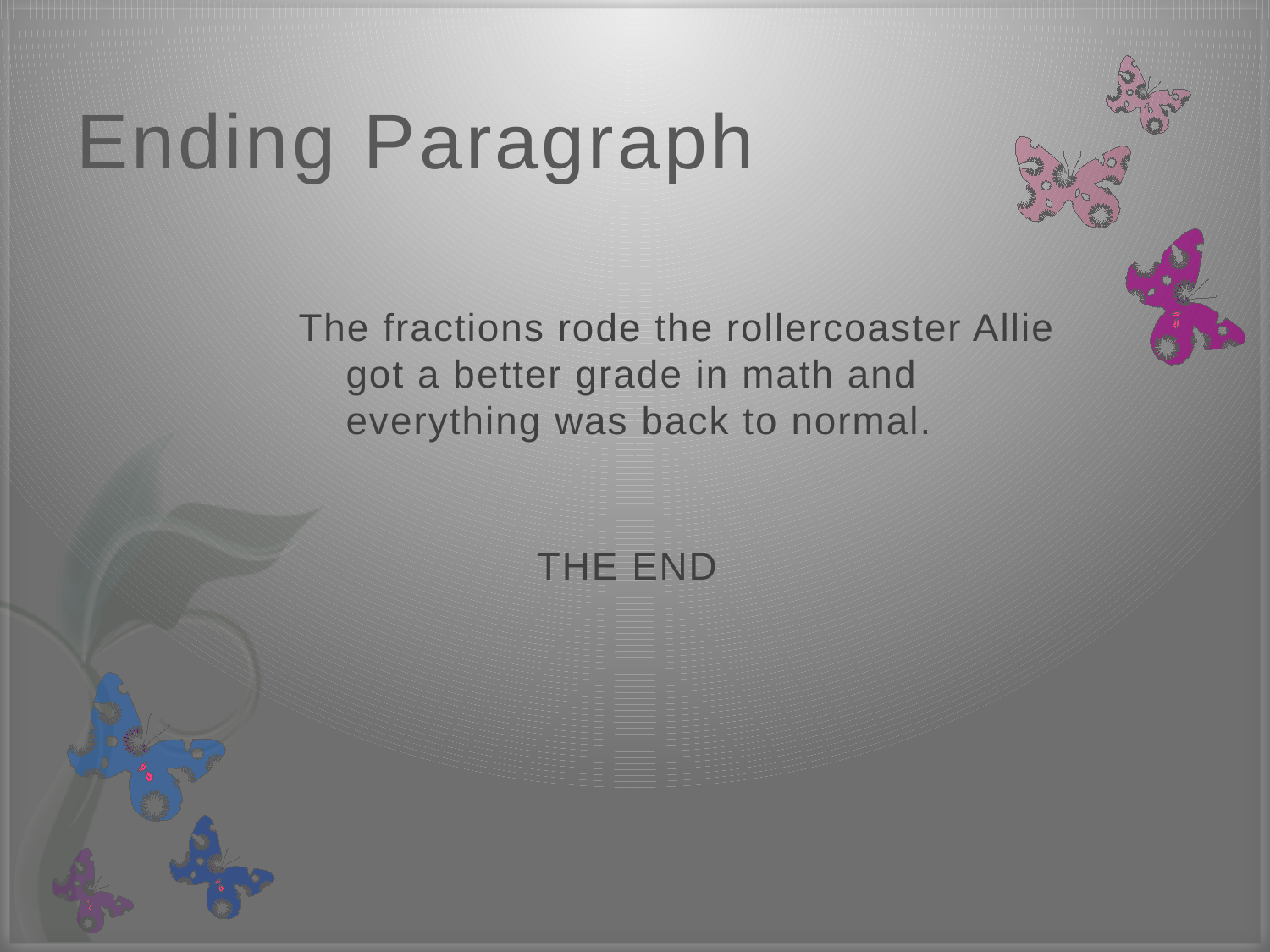

# Ending Paragraph
The fractions rode the rollercoaster Allie got a better grade in math and everything was back to normal.

                   THE END